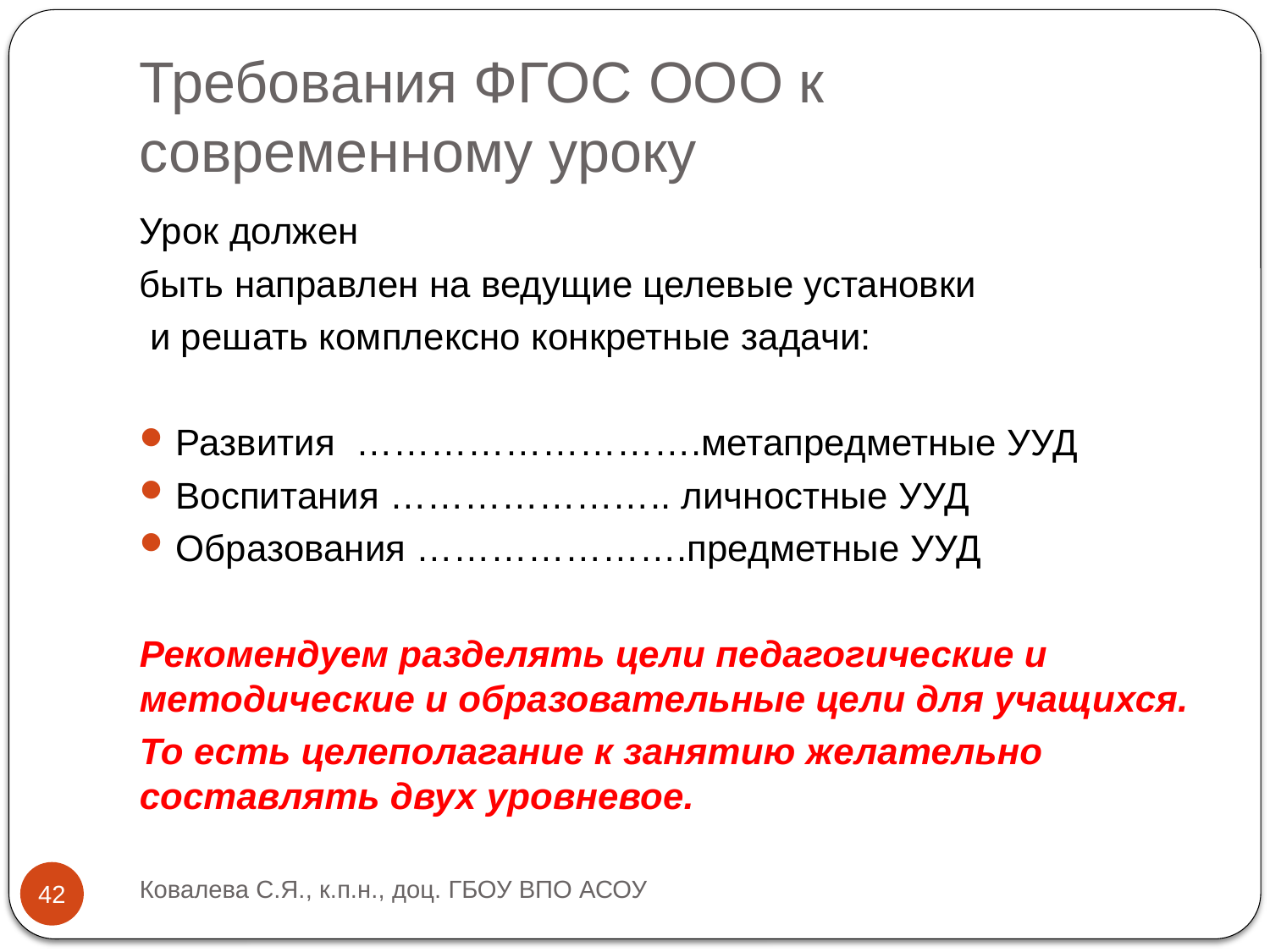

# Требования ФГОС ООО к современному уроку
Урок должен
быть направлен на ведущие целевые установки
 и решать комплексно конкретные задачи:

Развития  ……………………….метапредметные УУД
Воспитания ………………….. личностные УУД
Образования ………………….предметные УУД

Рекомендуем разделять цели педагогические и методические и образовательные цели для учащихся.
То есть целеполагание к занятию желательно составлять двух уровневое.
Ковалева С.Я., к.п.н., доц. ГБОУ ВПО АСОУ
42